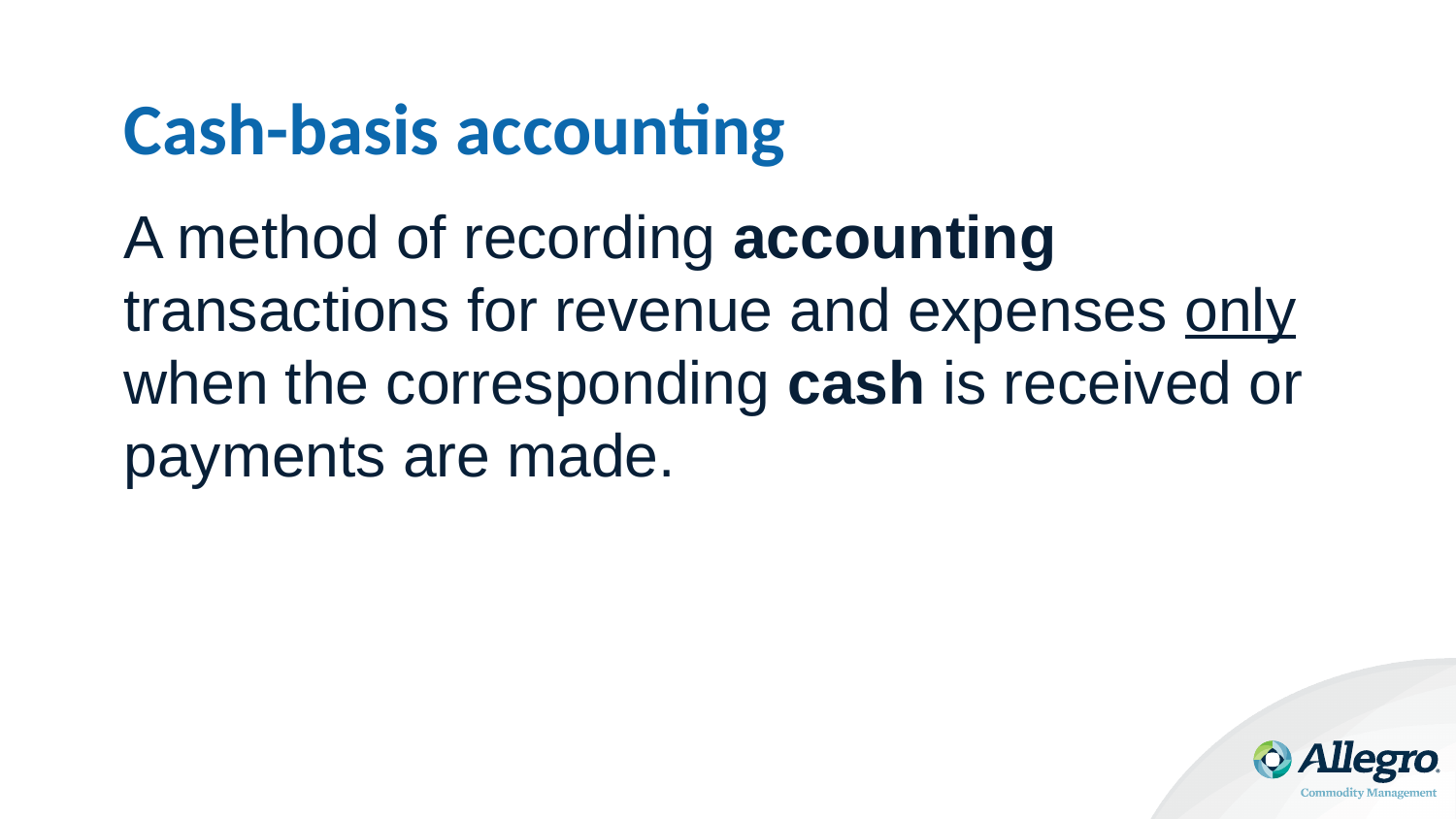

# Cash-basis accounting
A method of recording accounting transactions for revenue and expenses only when the corresponding cash is received or payments are made.